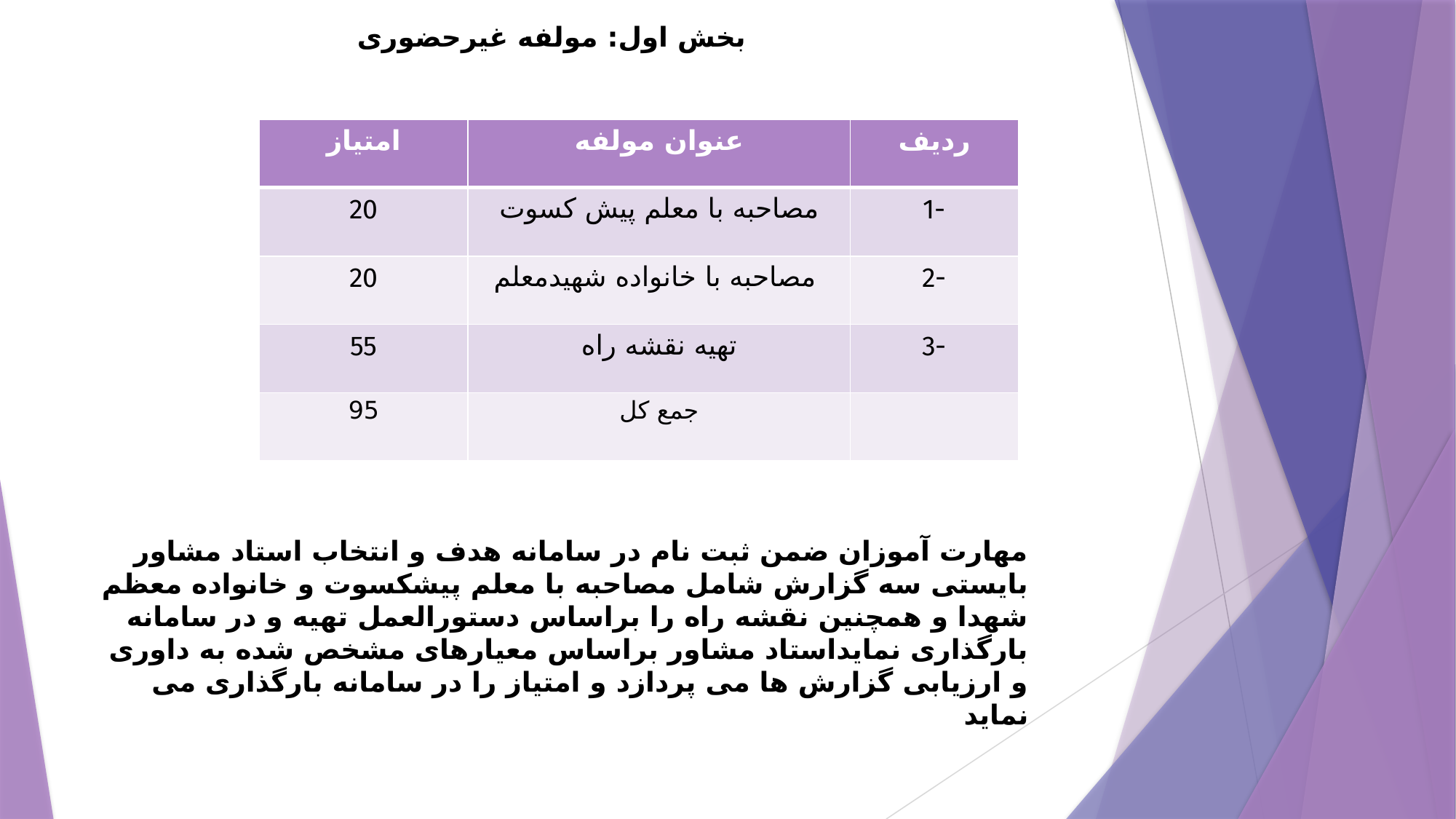

بخش اول: مولفه غیرحضوری

#
| امتیاز | عنوان مولفه | ردیف |
| --- | --- | --- |
| 20 | مصاحبه با معلم پیش کسوت | 1- |
| 20 | مصاحبه با خانواده شهیدمعلم | 2- |
| 55 | تهیه نقشه راه | 3- |
| 95 | جمع کل |  |

مهارت آموزان ضمن ثبت نام در سامانه هدف و انتخاب استاد مشاور بایستی سه گزارش شامل مصاحبه با معلم پیشکسوت و خانواده معظم شهدا و همچنین نقشه راه را براساس دستورالعمل تهیه و در سامانه بارگذاری نمایداستاد مشاور براساس معیارهای مشخص شده به داوری و ارزیابی گزارش ها می پردازد و امتیاز را در سامانه بارگذاری می نماید